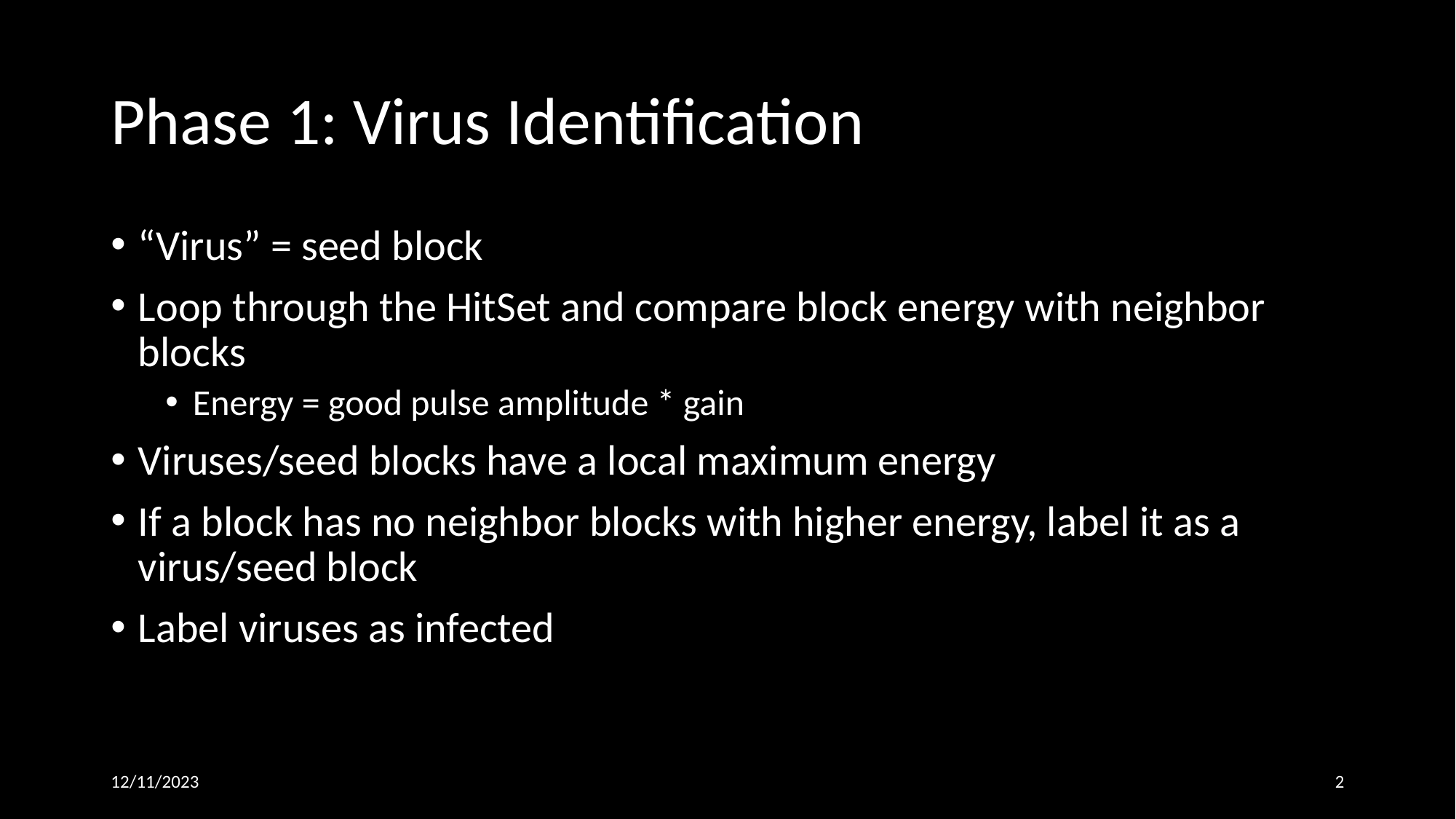

# Phase 1: Virus Identification
“Virus” = seed block
Loop through the HitSet and compare block energy with neighbor blocks
Energy = good pulse amplitude * gain
Viruses/seed blocks have a local maximum energy
If a block has no neighbor blocks with higher energy, label it as a virus/seed block
Label viruses as infected
12/11/2023
2